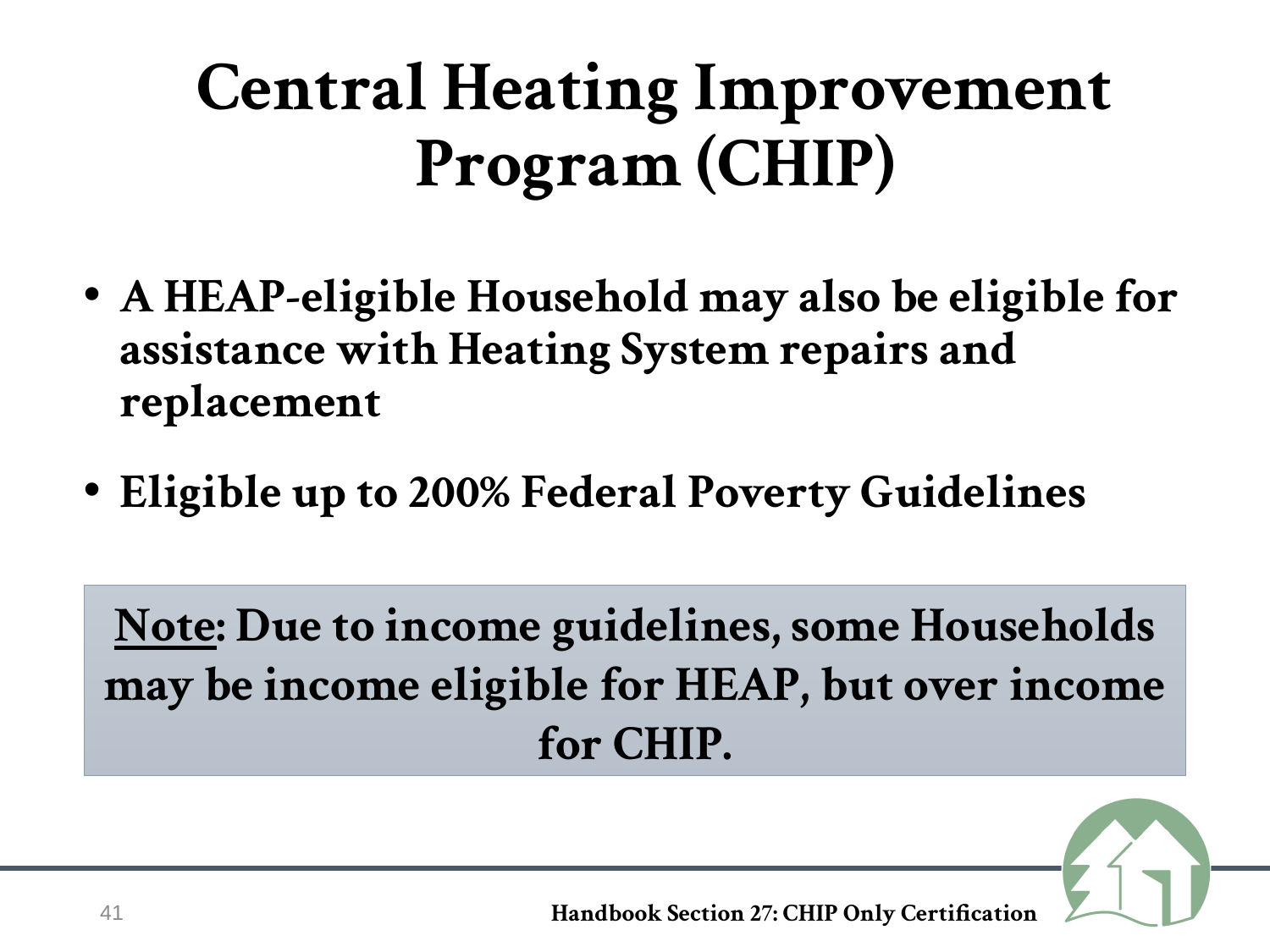

# Central Heating Improvement Program (CHIP)
A HEAP-eligible Household may also be eligible for assistance with Heating System repairs and replacement
Eligible up to 200% Federal Poverty Guidelines

Note: Due to income guidelines, some Households may be income eligible for HEAP, but over income for CHIP.
41
Handbook Section 27: CHIP Only Certification